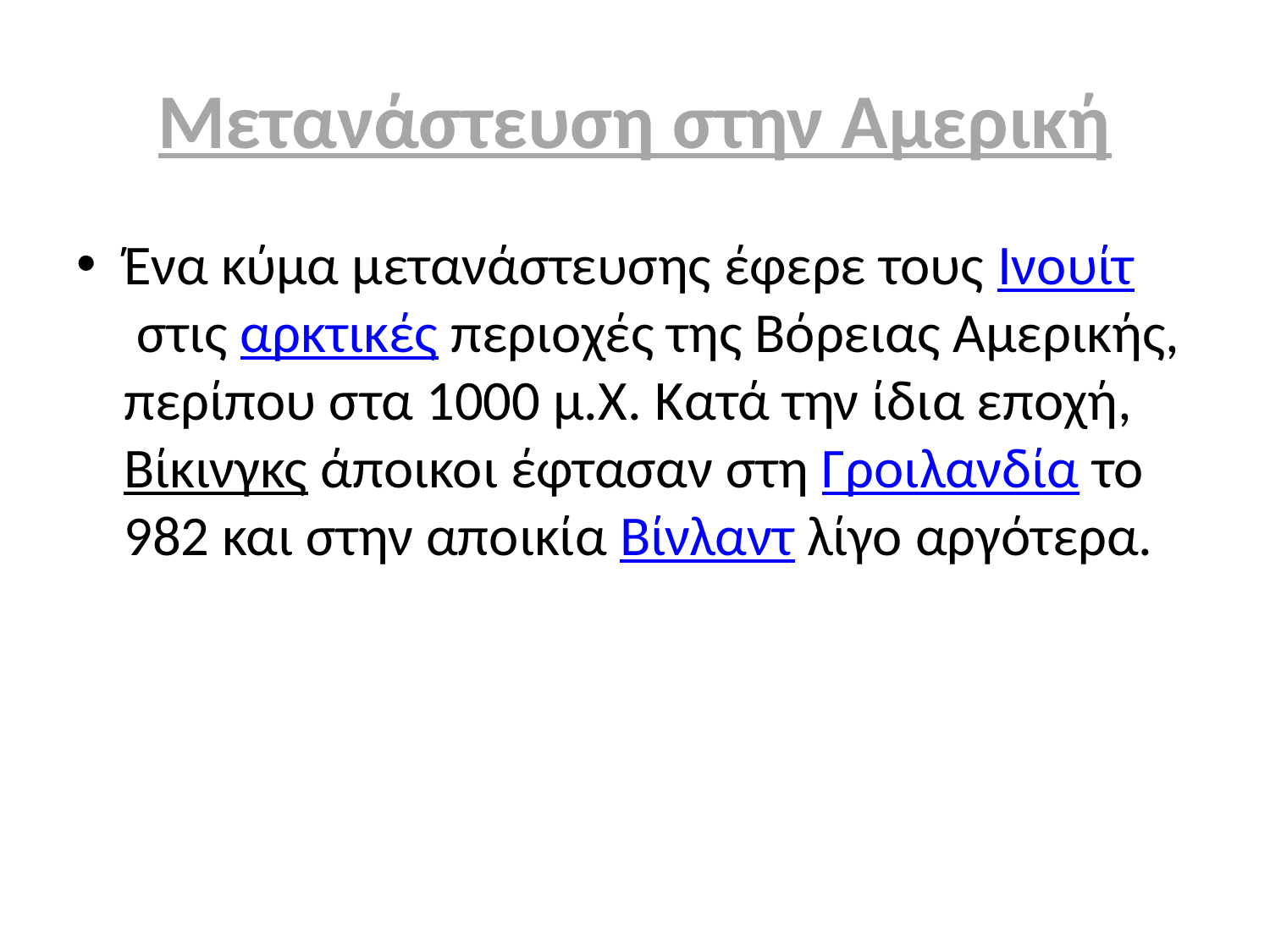

# Μετανάστευση στην Αμερική
Ένα κύμα μετανάστευσης έφερε τους Ινουίτ στις αρκτικές περιοχές της Βόρειας Αμερικής, περίπου στα 1000 μ.Χ. Κατά την ίδια εποχή, Βίκινγκς άποικοι έφτασαν στη Γροιλανδία το 982 και στην αποικία Βίνλαντ λίγο αργότερα.